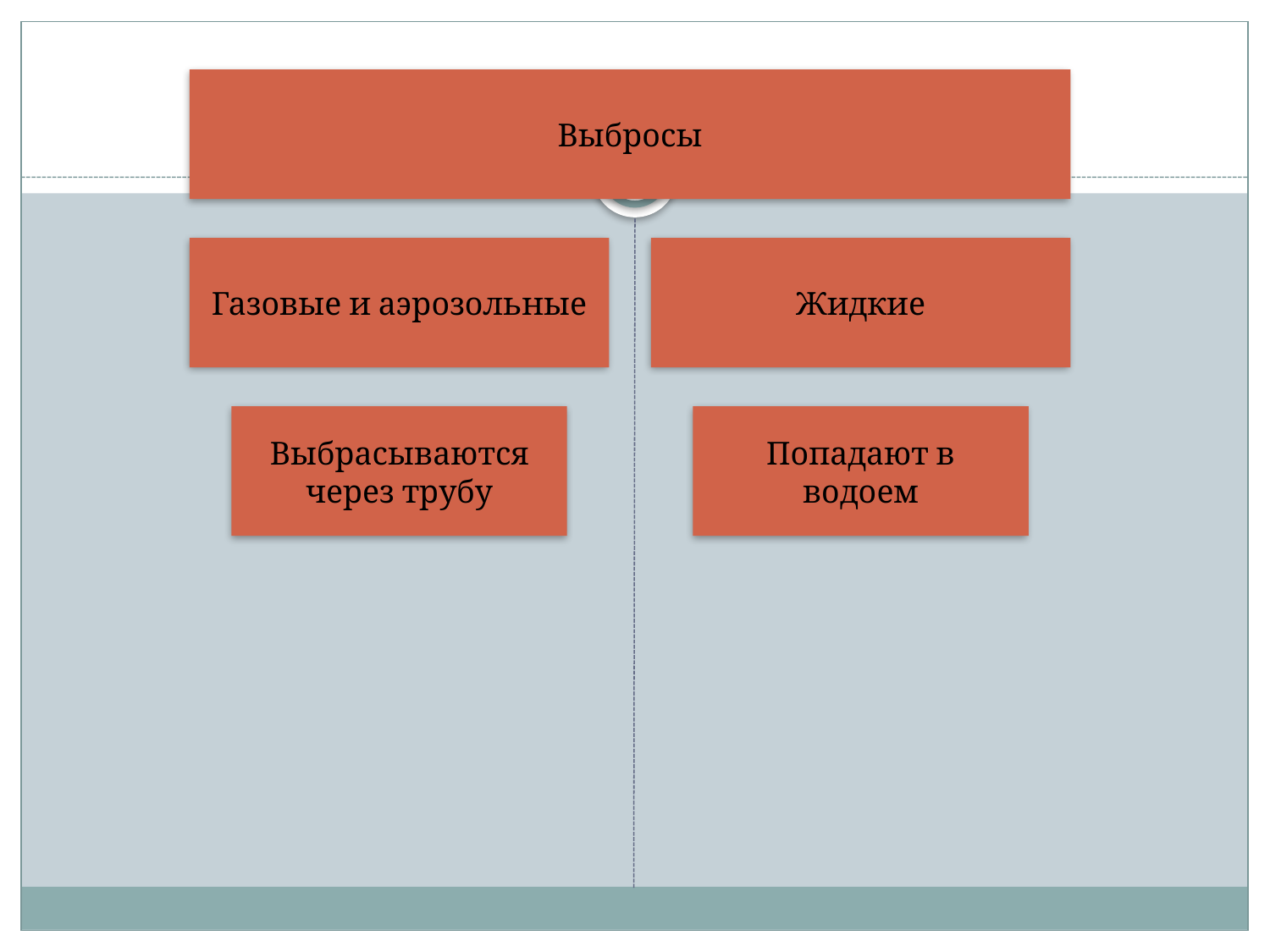

Выбросы
Газовые и аэрозольные
Жидкие
Выбрасываются через трубу
Попадают в водоем